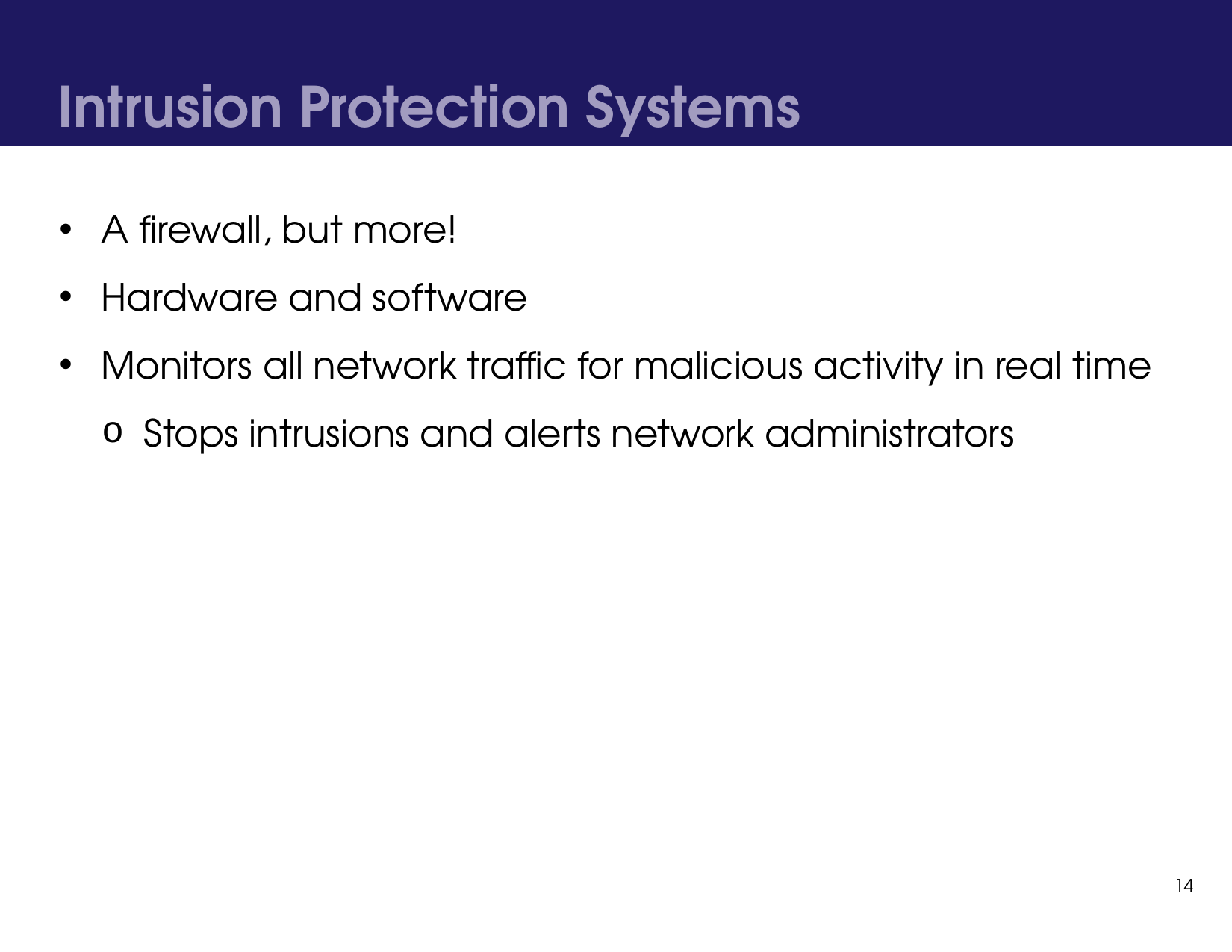

# Intrusion Protection Systems
A firewall, but more!
Hardware and software
Monitors all network traffic for malicious activity in real time
Stops intrusions and alerts network administrators
14